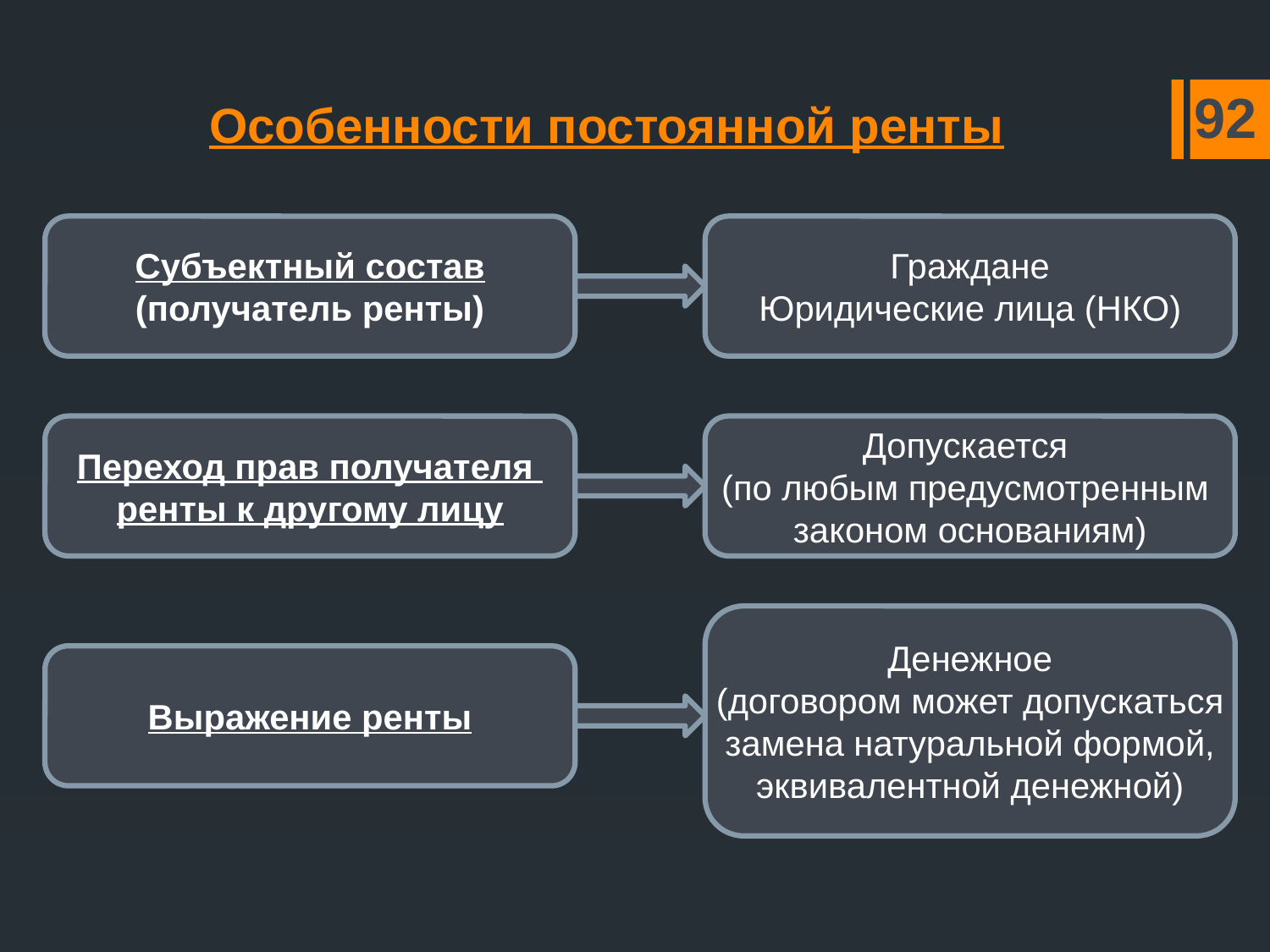

# Особенности постоянной ренты
92
Субъектный состав
(получатель ренты)
Граждане
Юридические лица (НКО)

Переход прав получателя
ренты к другому лицу
Допускается
(по любым предусмотренным
законом основаниям)

Денежное
(договором может допускаться
 замена натуральной формой,
эквивалентной денежной)
Выражение ренты